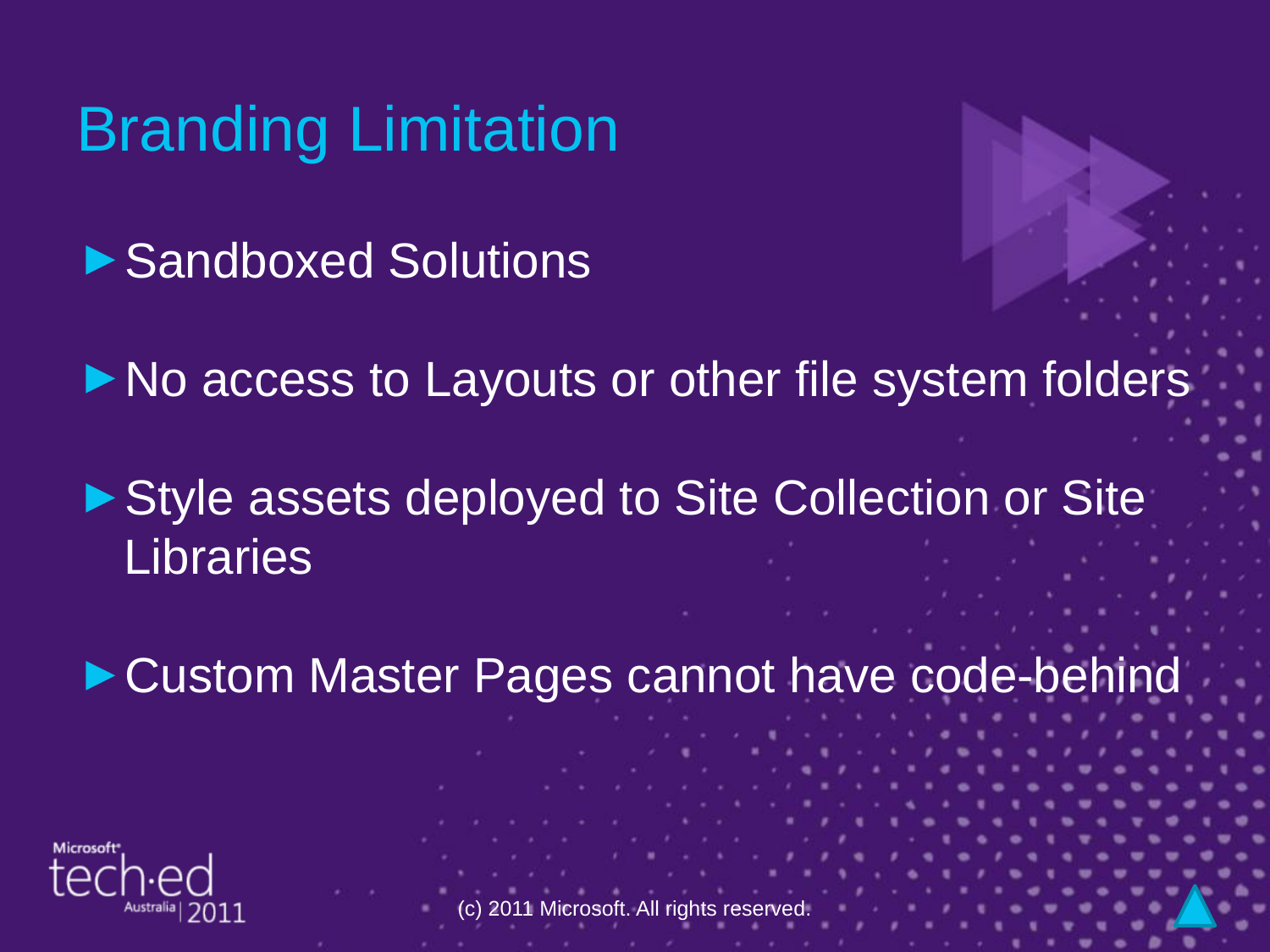

# Branding Limitation
Sandboxed Solutions
No access to Layouts or other file system folders
Style assets deployed to Site Collection or Site Libraries
Custom Master Pages cannot have code-behind

(c) 2011 Microsoft. All rights reserved.